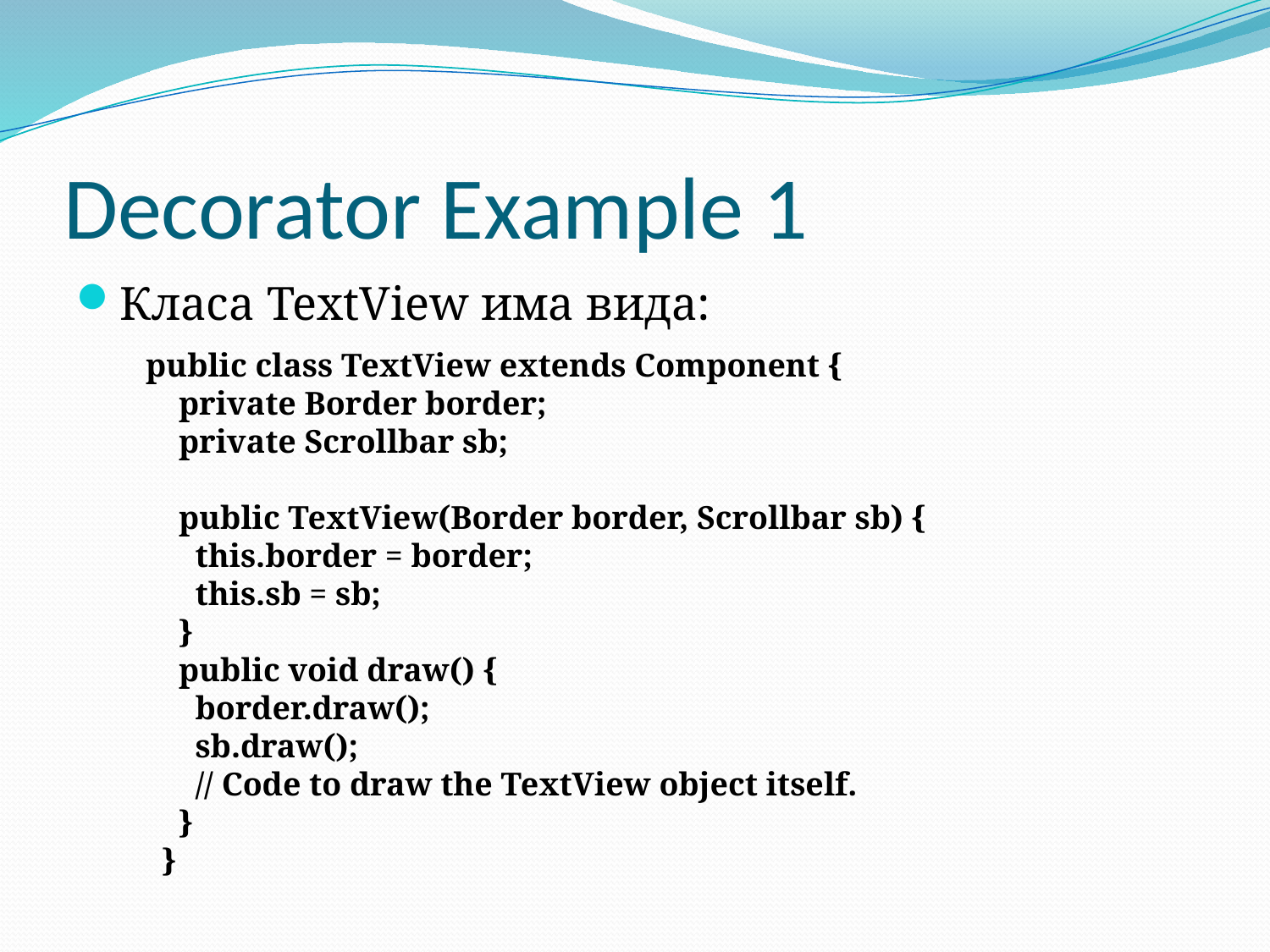

# Decorator Example 1
Класа TextView има вида:
 public class TextView extends Component {
     private Border border;
     private Scrollbar sb;

     public TextView(Border border, Scrollbar sb) {
       this.border = border;
       this.sb = sb;
     }
     public void draw() {
       border.draw();
       sb.draw();
       // Code to draw the TextView object itself.
     }
   }